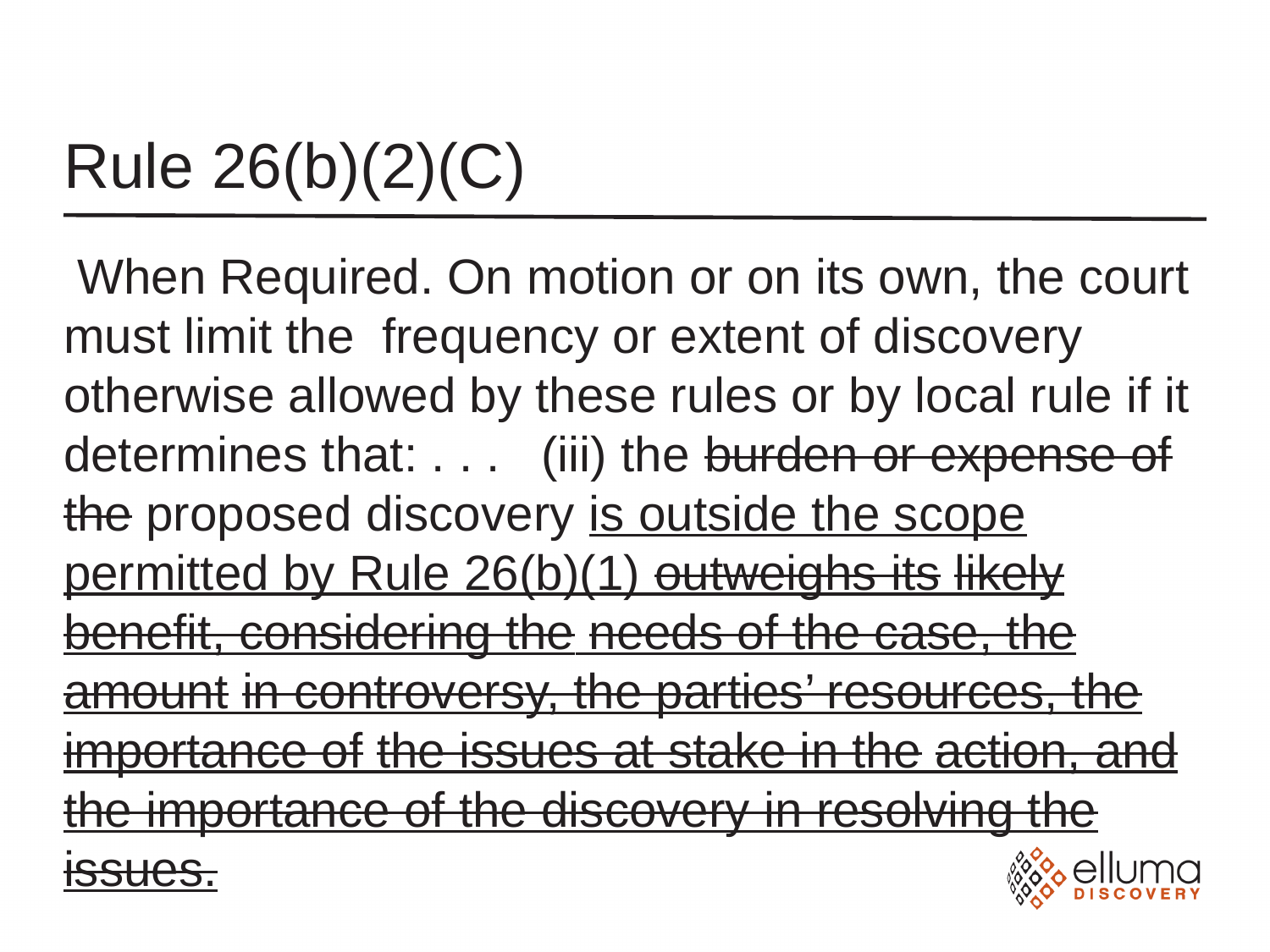

# Rule 26(b)(2)(C)

 When Required. On motion or on its own, the court must limit the  frequency or extent of discovery otherwise allowed by these rules or by local rule if it determines that: . . .   (iii) the burden or expense of the proposed discovery is outside the scope permitted by Rule 26(b)(1) outweighs its likely benefit, considering the needs of the case, the amount in controversy, the parties’ resources, the importance of the issues at stake in the action, and the importance of the discovery in resolving the issues.